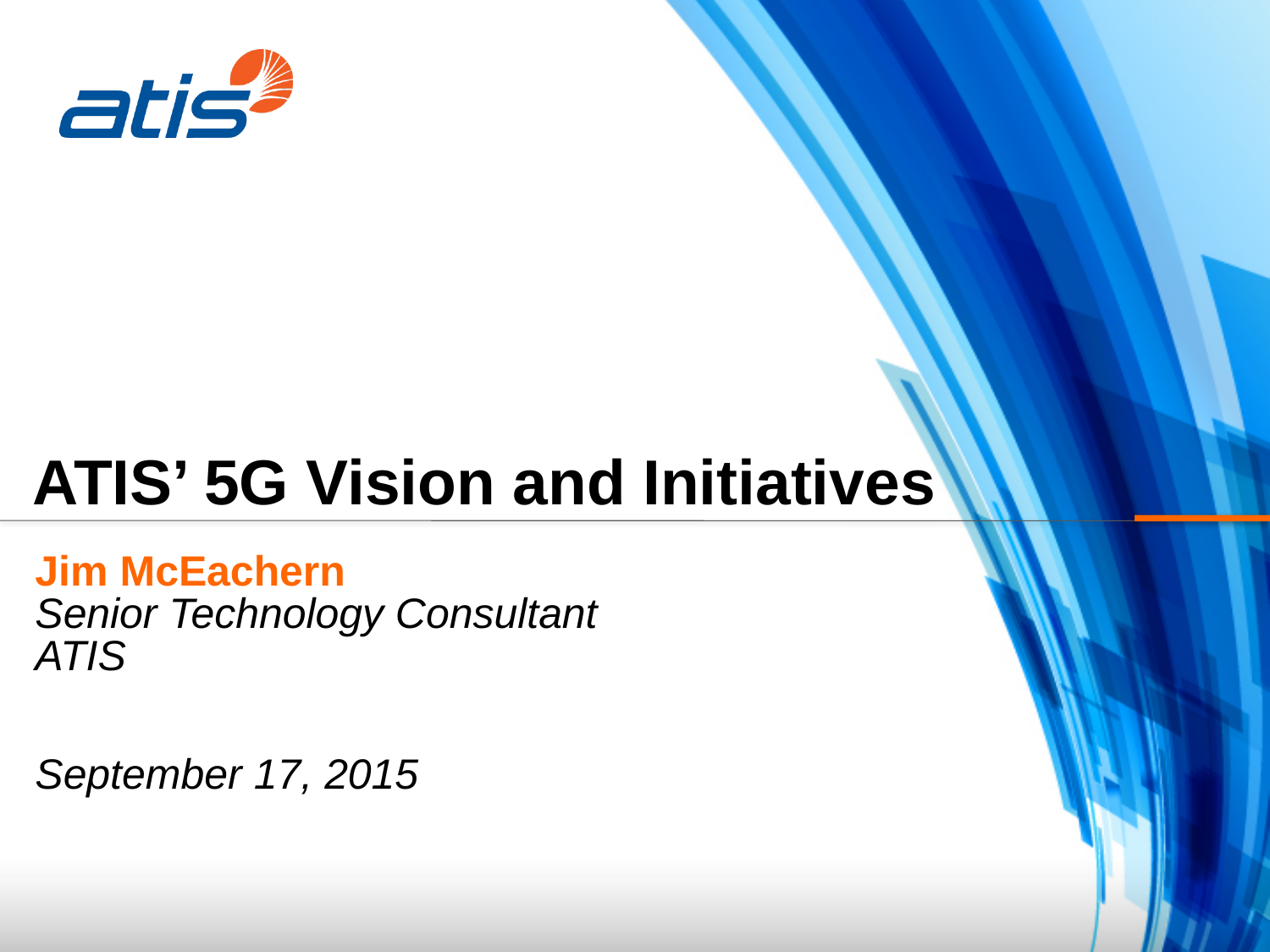

ATIS’ 5G Vision and Initiatives
Jim McEachern
Senior Technology Consultant
ATIS

September 17, 2015